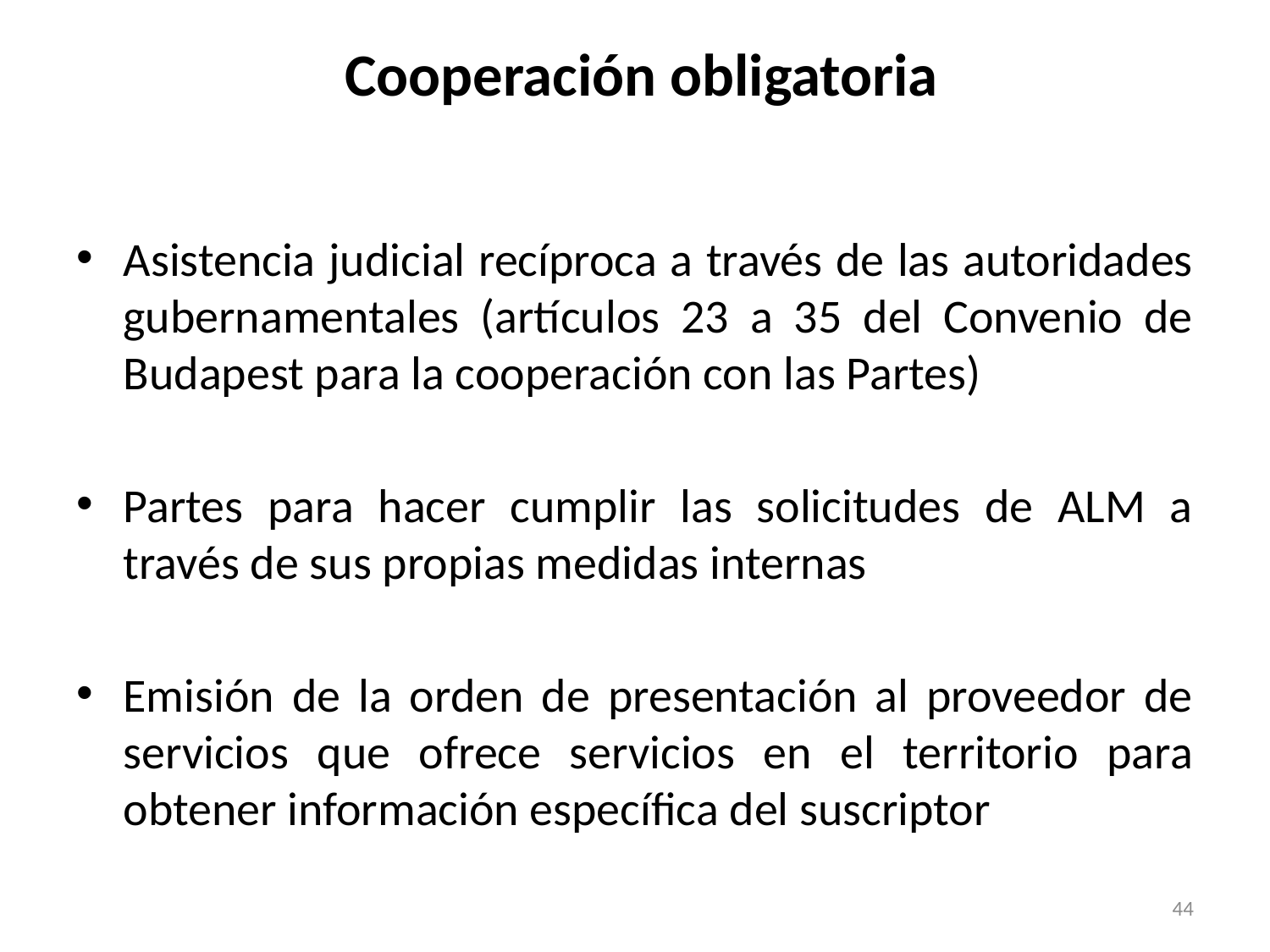

# Cooperación obligatoria
Asistencia judicial recíproca a través de las autoridades gubernamentales (artículos 23 a 35 del Convenio de Budapest para la cooperación con las Partes)

Partes para hacer cumplir las solicitudes de ALM a través de sus propias medidas internas

Emisión de la orden de presentación al proveedor de servicios que ofrece servicios en el territorio para obtener información específica del suscriptor

44